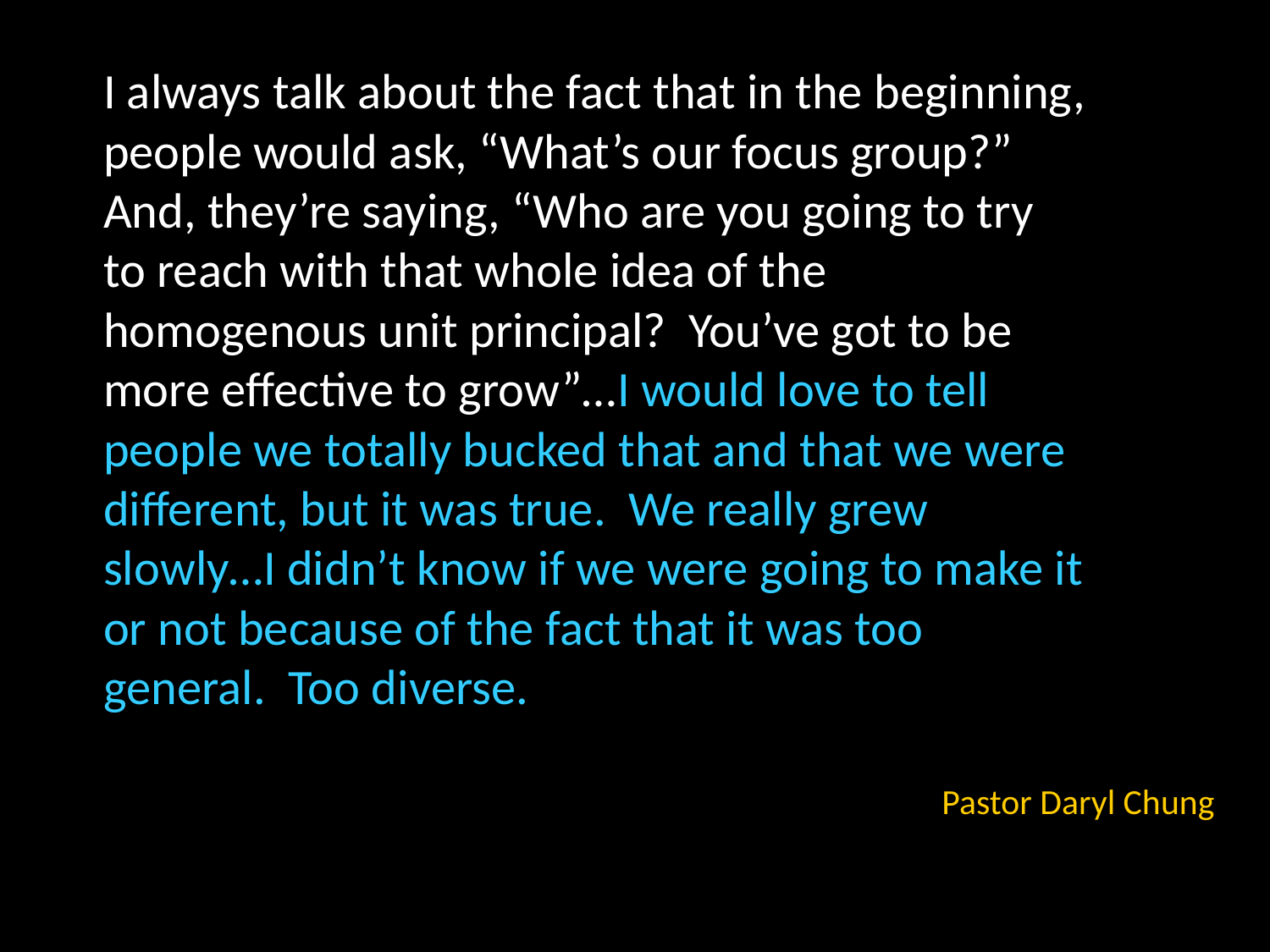

I always talk about the fact that in the beginning, people would ask, “What’s our focus group?”  And, they’re saying, “Who are you going to try to reach with that whole idea of the homogenous unit principal?  You’ve got to be more effective to grow”…I would love to tell people we totally bucked that and that we were different, but it was true.  We really grew slowly…I didn’t know if we were going to make it or not because of the fact that it was too general.  Too diverse.
# Pastor Daryl Chung